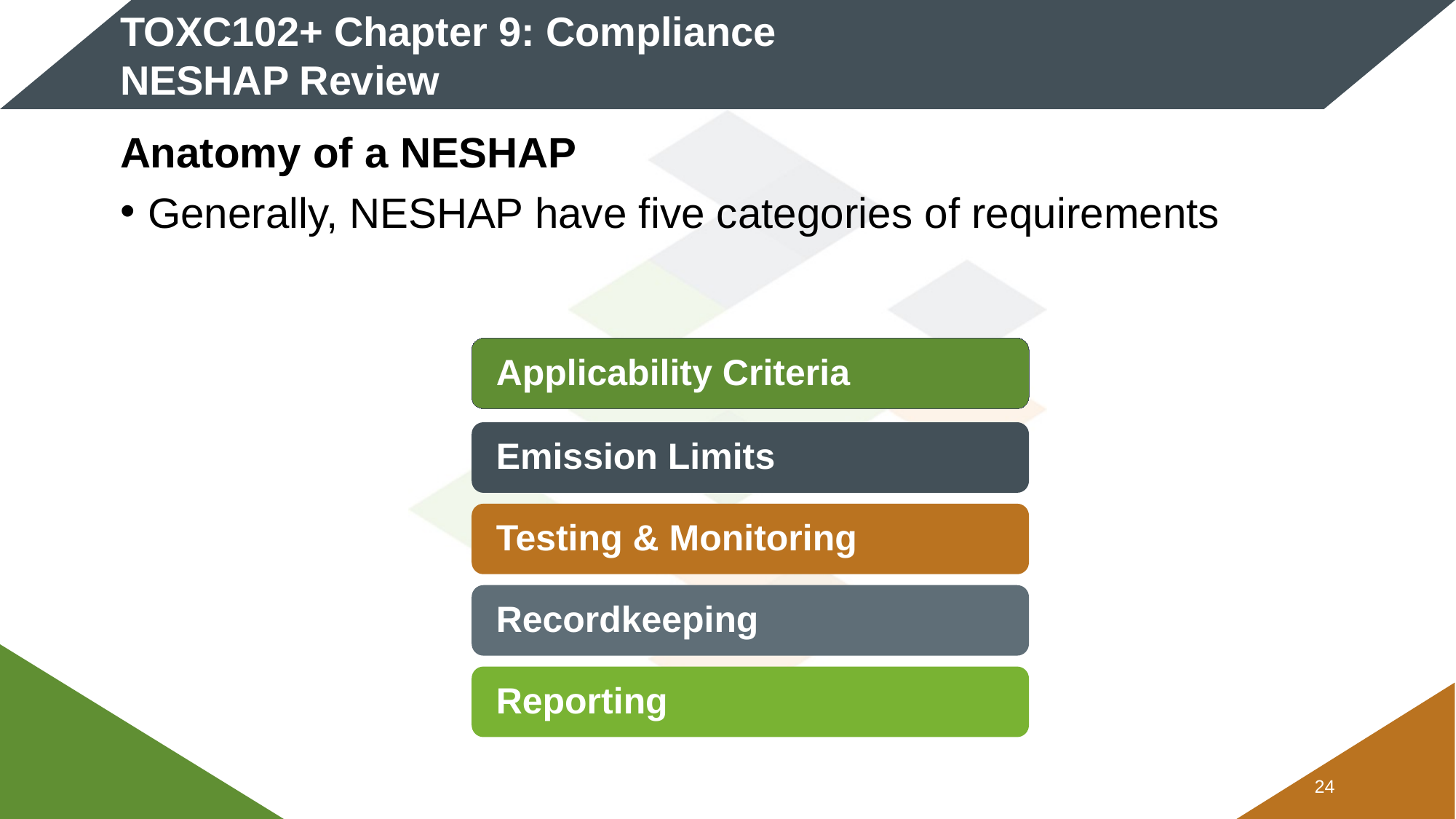

# TOXC102+ Chapter 9: Compliance NESHAP Review
Anatomy of a NESHAP
Generally, NESHAP have five categories of requirements
Applicability Criteria
Emission Limits
Testing & Monitoring
Recordkeeping
Reporting
24